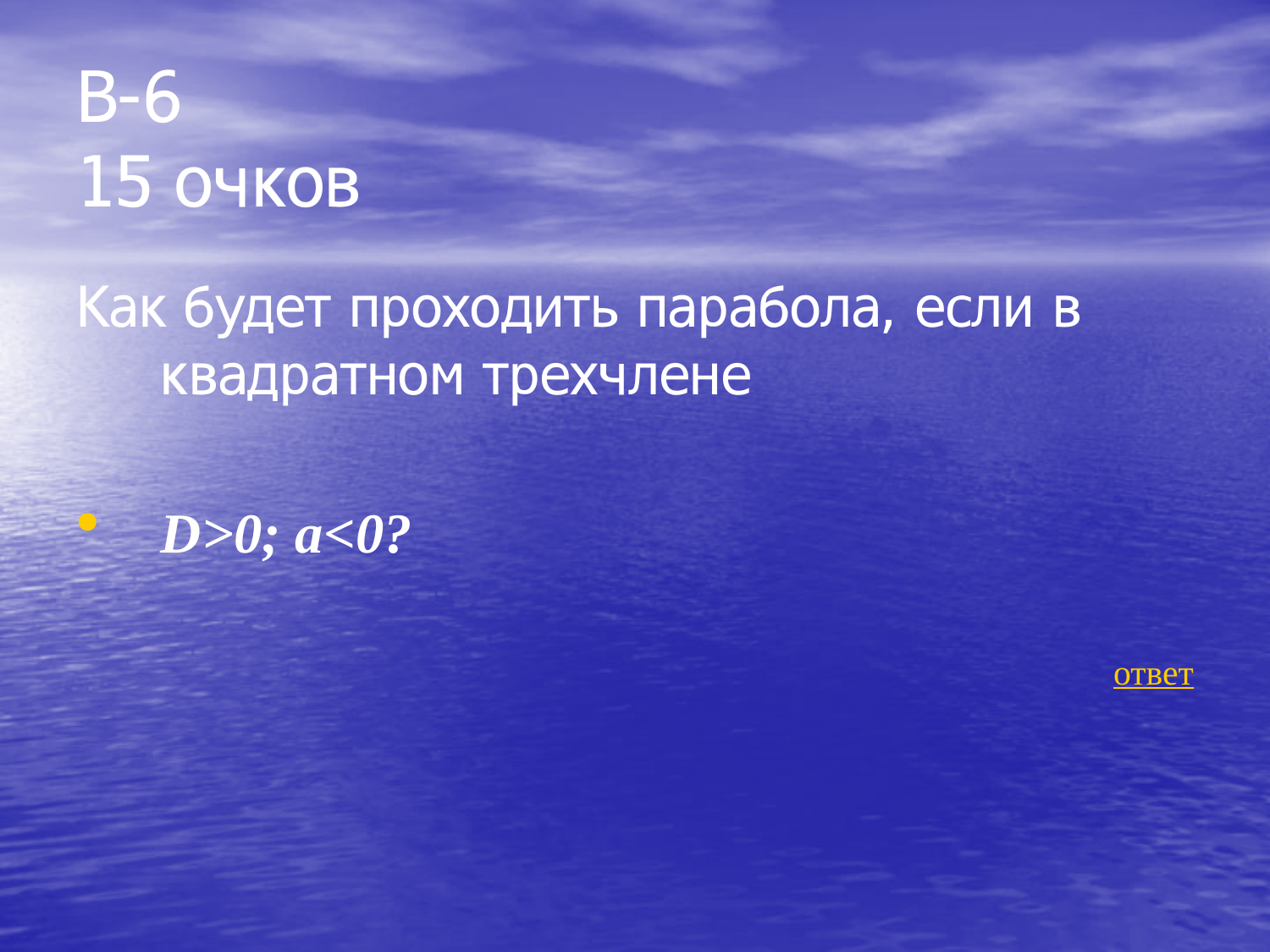

# В-6 15 очков
Как будет проходить парабола, если в квадратном трехчлене

D>0; a<0?

ответ